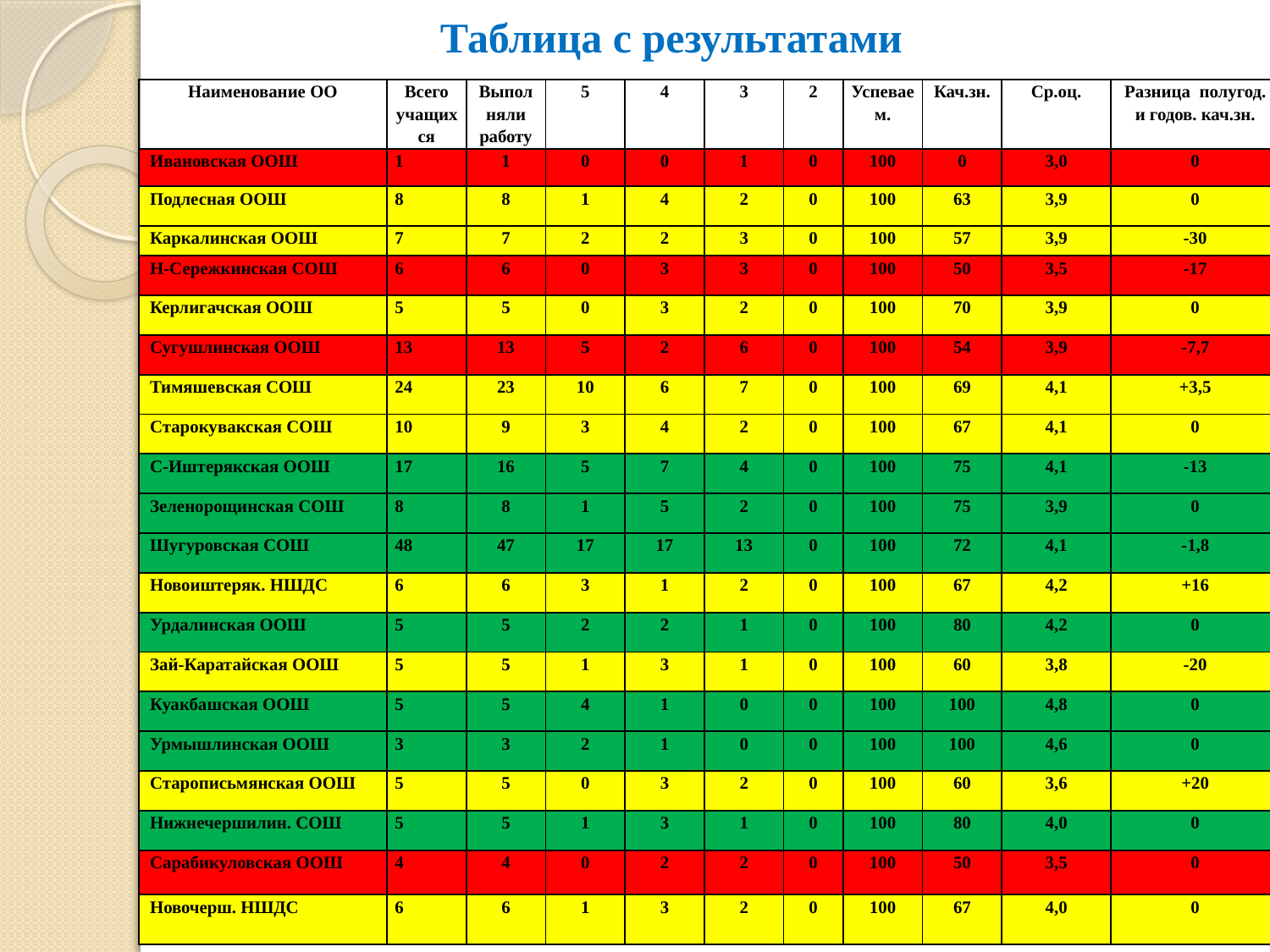

# Таблица с результатами
| Наименование ОО | Всего учащихся | Выполняли работу | 5 | 4 | 3 | 2 | Успеваем. | Кач.зн. | Ср.оц. | Разница полугод. и годов. кач.зн. |
| --- | --- | --- | --- | --- | --- | --- | --- | --- | --- | --- |
| Ивановская ООШ | 1 | 1 | 0 | 0 | 1 | 0 | 100 | 0 | 3,0 | 0 |
| Подлесная ООШ | 8 | 8 | 1 | 4 | 2 | 0 | 100 | 63 | 3,9 | 0 |
| Каркалинская ООШ | 7 | 7 | 2 | 2 | 3 | 0 | 100 | 57 | 3,9 | -30 |
| Н-Сережкинская СОШ | 6 | 6 | 0 | 3 | 3 | 0 | 100 | 50 | 3,5 | -17 |
| Керлигачская ООШ | 5 | 5 | 0 | 3 | 2 | 0 | 100 | 70 | 3,9 | 0 |
| Сугушлинская ООШ | 13 | 13 | 5 | 2 | 6 | 0 | 100 | 54 | 3,9 | -7,7 |
| Тимяшевская СОШ | 24 | 23 | 10 | 6 | 7 | 0 | 100 | 69 | 4,1 | +3,5 |
| Старокувакская СОШ | 10 | 9 | 3 | 4 | 2 | 0 | 100 | 67 | 4,1 | 0 |
| С-Иштерякская ООШ | 17 | 16 | 5 | 7 | 4 | 0 | 100 | 75 | 4,1 | -13 |
| Зеленорощинская СОШ | 8 | 8 | 1 | 5 | 2 | 0 | 100 | 75 | 3,9 | 0 |
| Шугуровская СОШ | 48 | 47 | 17 | 17 | 13 | 0 | 100 | 72 | 4,1 | -1,8 |
| Новоиштеряк. НШДС | 6 | 6 | 3 | 1 | 2 | 0 | 100 | 67 | 4,2 | +16 |
| Урдалинская ООШ | 5 | 5 | 2 | 2 | 1 | 0 | 100 | 80 | 4,2 | 0 |
| Зай-Каратайская ООШ | 5 | 5 | 1 | 3 | 1 | 0 | 100 | 60 | 3,8 | -20 |
| Куакбашская ООШ | 5 | 5 | 4 | 1 | 0 | 0 | 100 | 100 | 4,8 | 0 |
| Урмышлинская ООШ | 3 | 3 | 2 | 1 | 0 | 0 | 100 | 100 | 4,6 | 0 |
| Старописьмянская ООШ | 5 | 5 | 0 | 3 | 2 | 0 | 100 | 60 | 3,6 | +20 |
| Нижнечершилин. СОШ | 5 | 5 | 1 | 3 | 1 | 0 | 100 | 80 | 4,0 | 0 |
| Сарабикуловская ООШ | 4 | 4 | 0 | 2 | 2 | 0 | 100 | 50 | 3,5 | 0 |
| Новочерш. НШДС | 6 | 6 | 1 | 3 | 2 | 0 | 100 | 67 | 4,0 | 0 |